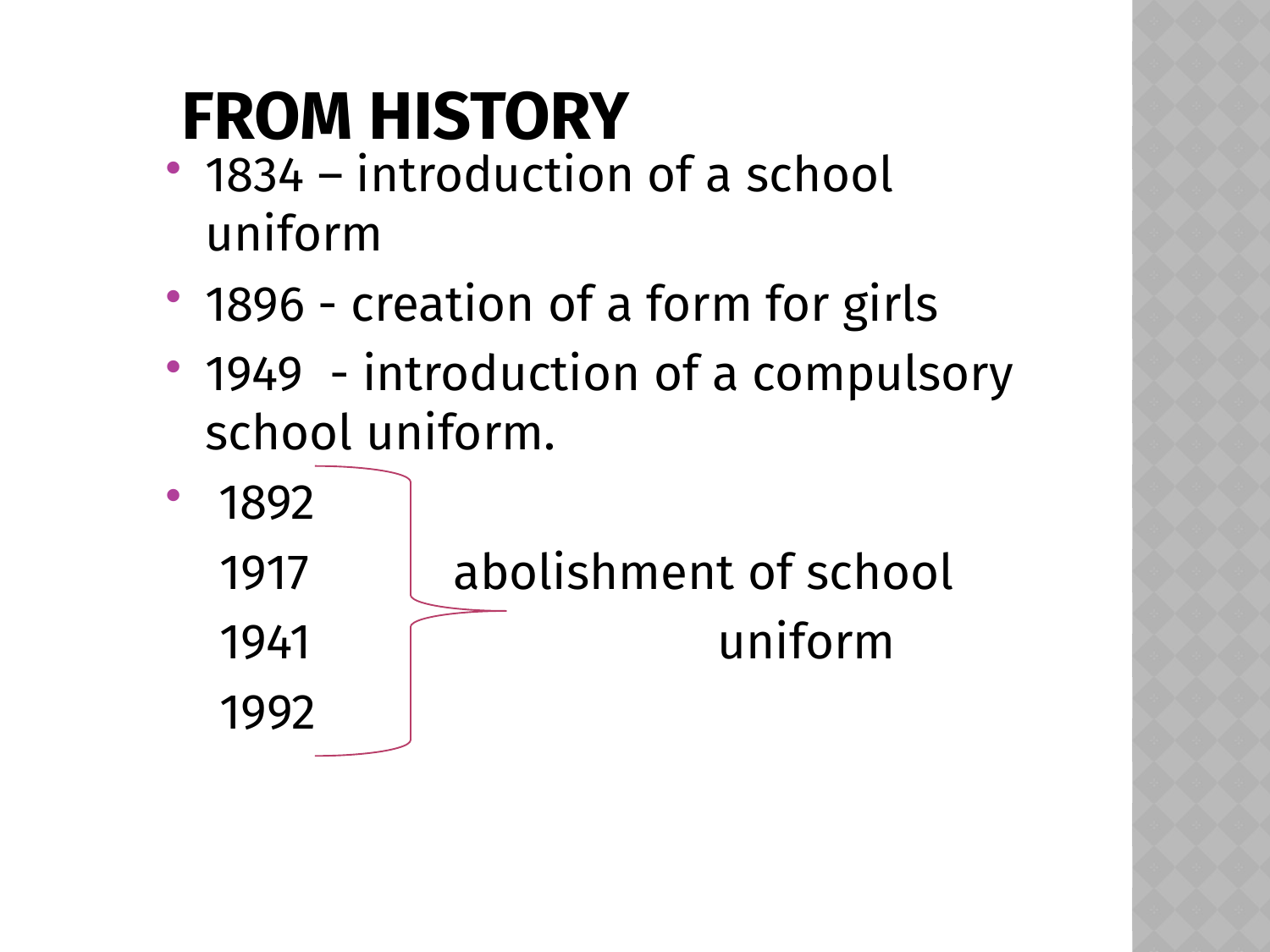

# From history
1834 – introduction of a school uniform
1896 - creation of a form for girls
1949  - introduction of a compulsory school uniform.
 1892
    1917           abolishment of school
    1941                               uniform
    1992